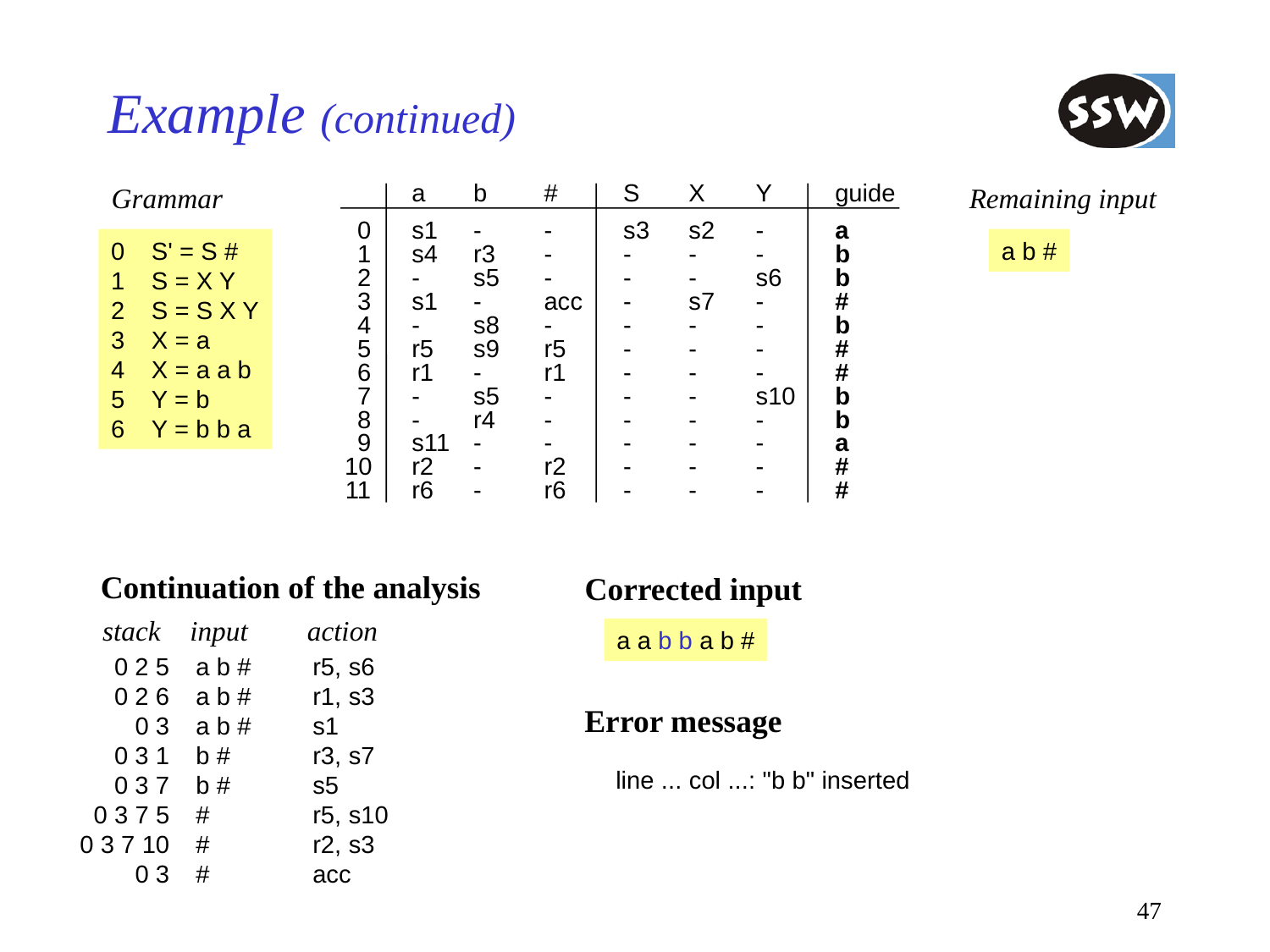

# Example (continued)
		a	b	#	S	X	Y	guide
	0	s1	-	-	s3	s2	-	a
	1	s4	r3	-	-	-	-	b
	2	-	s5	-	-	-	s6	b
	3	s1	-	acc	-	s7	-	#
	4	-	s8	-	-	-	-	b
	5	r5	s9	r5	-	-	-	#
	6	r1	-	r1	-	-	-	#
	7	-	s5	-	-	-	s10	b
	8	-	r4	-	-	-	-	b
	9	s11	-	-	-	-	-	a
	10	r2	-	r2	-	-	-	#
	11	r6	-	r6	-	-	-	#
Grammar
Remaining input

0	S' = S #
1	S = X Y
2	S = S X Y
3	X = a
4	X = a a b
5	Y = b
6	Y = b b a
a b #
Continuation of the analysis
Corrected input
a a b b a b #
Error message
line ... col ...: "b b" inserted
stack
input
action
	0 2 5	a b #	r5, s6
	0 2 6	a b #	r1, s3
	0 3	a b #	s1
	0 3 1	b #	r3, s7
	0 3 7	b #	s5
	0 3 7 5	#	r5, s10
	0 3 7 10	#	r2, s3
	0 3	#	acc
47